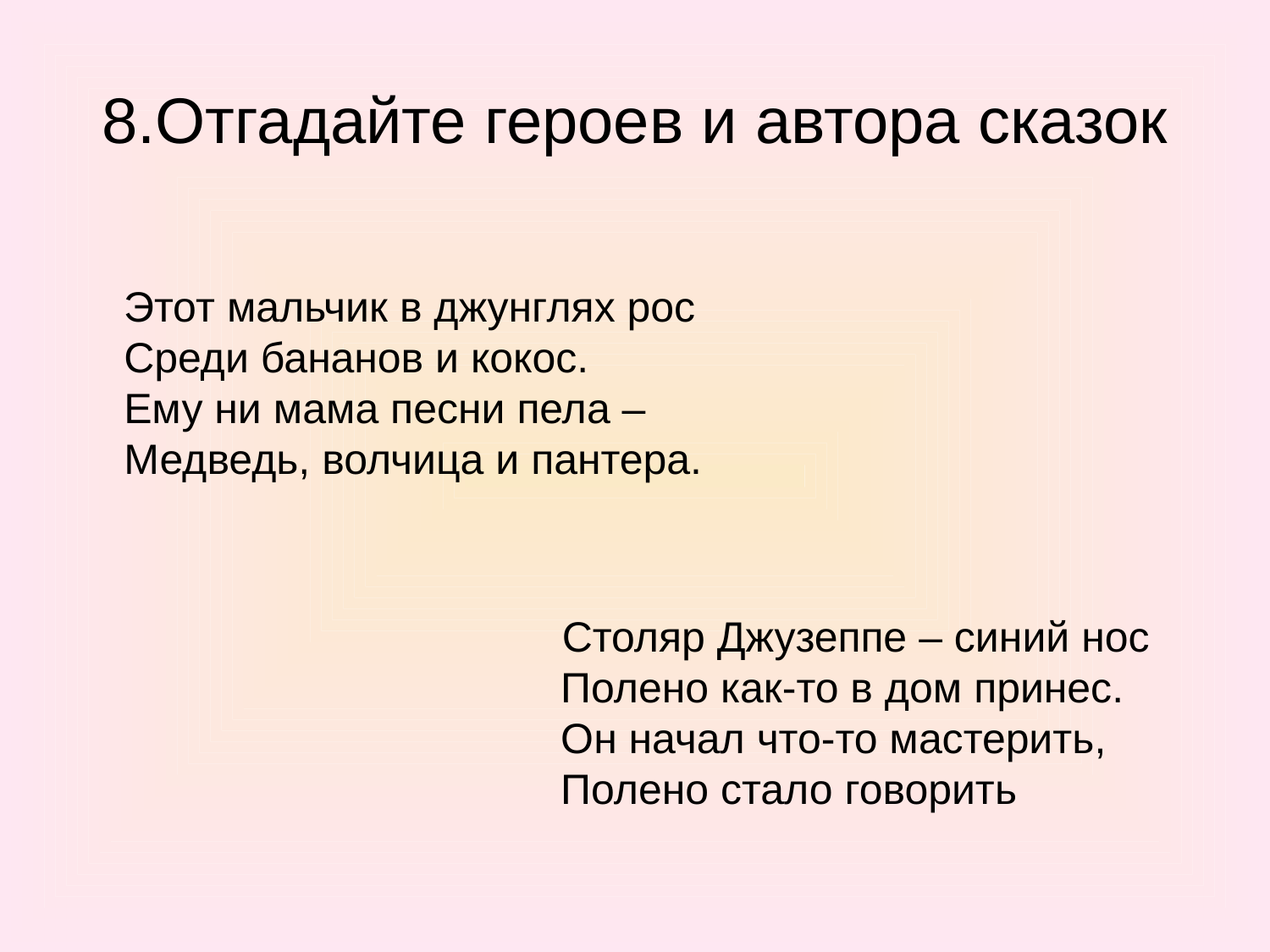

# 8.Отгадайте героев и автора сказок

    Этот мальчик в джунглях рос 
Среди бананов и кокос. 
Ему ни мама песни пела – 
Медведь, волчица и пантера.

                                         Столяр Джузеппе – синий нос 
                                     Полено как-то в дом принес. 
                                     Он начал что-то мастерить, 
                                     Полено стало говорить